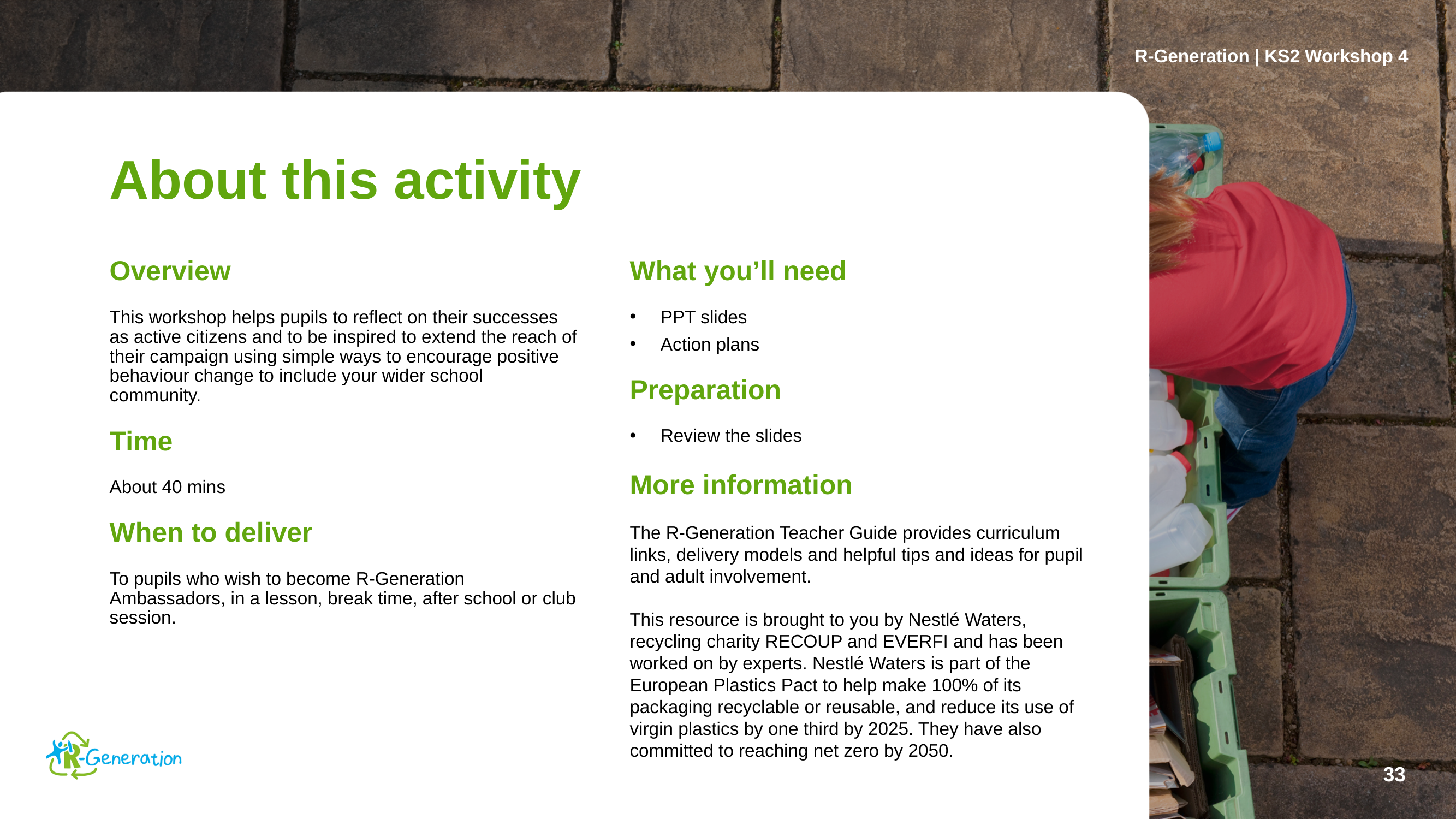

R-Generation | KS2 Workshop 4
# About this activity
Overview
This workshop helps pupils to reflect on their successes as active citizens and to be inspired to extend the reach of their campaign using simple ways to encourage positive behaviour change to include your wider school community.
Time
About 40 mins
When to deliver
To pupils who wish to become R-Generation Ambassadors, in a lesson, break time, after school or club session.
What you’ll need
PPT slides
Action plans
Preparation
Review the slides
More information
The R-Generation Teacher Guide provides curriculum links, delivery models and helpful tips and ideas for pupil and adult involvement.
This resource is brought to you by Nestlé Waters, recycling charity RECOUP and EVERFI and has been worked on by experts. Nestlé Waters is part of the European Plastics Pact to help make 100% of its packaging recyclable or reusable, and reduce its use of virgin plastics by one third by 2025. They have also committed to reaching net zero by 2050.
33